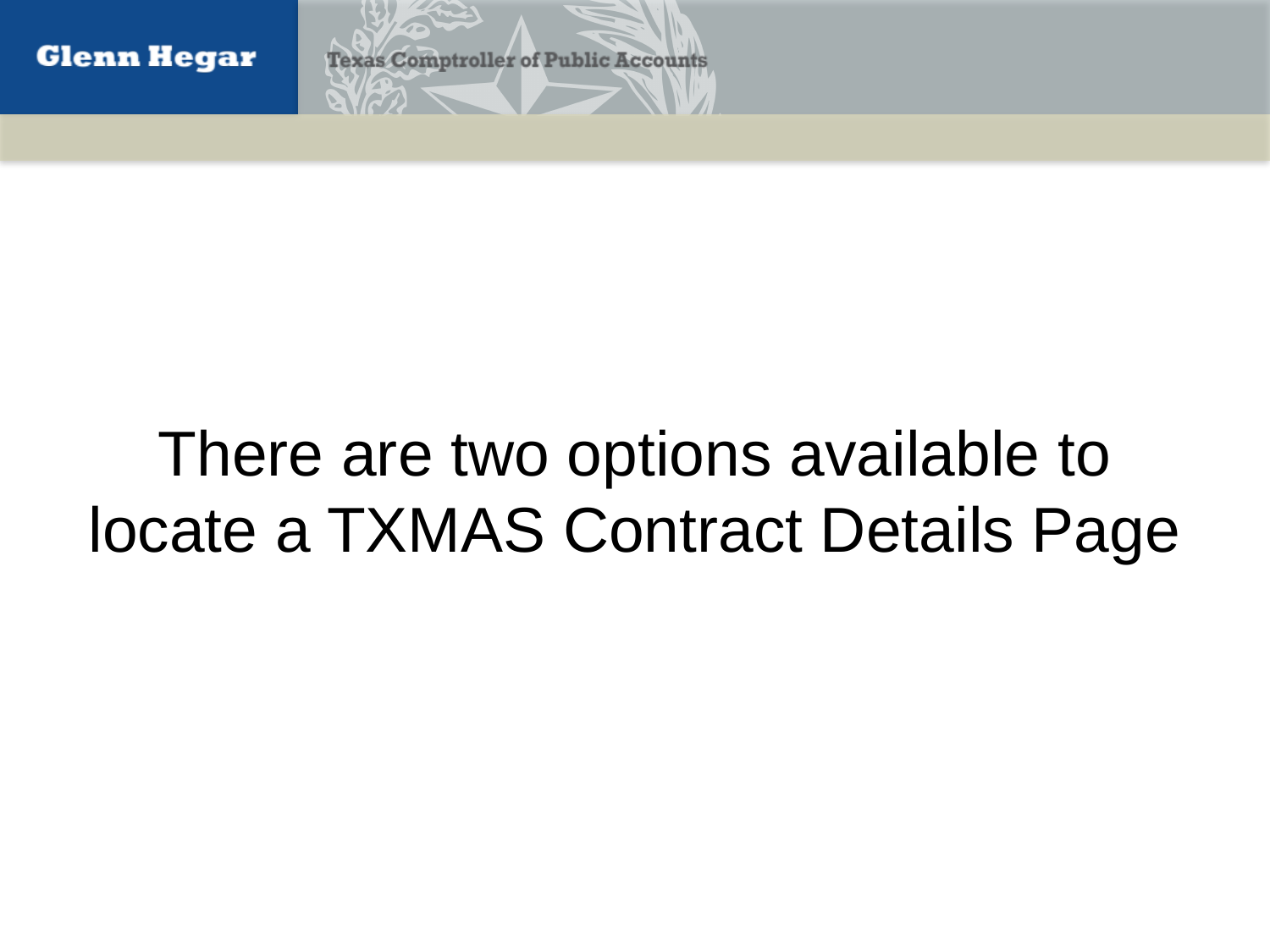

# There are two options available to locate a TXMAS Contract Details Page